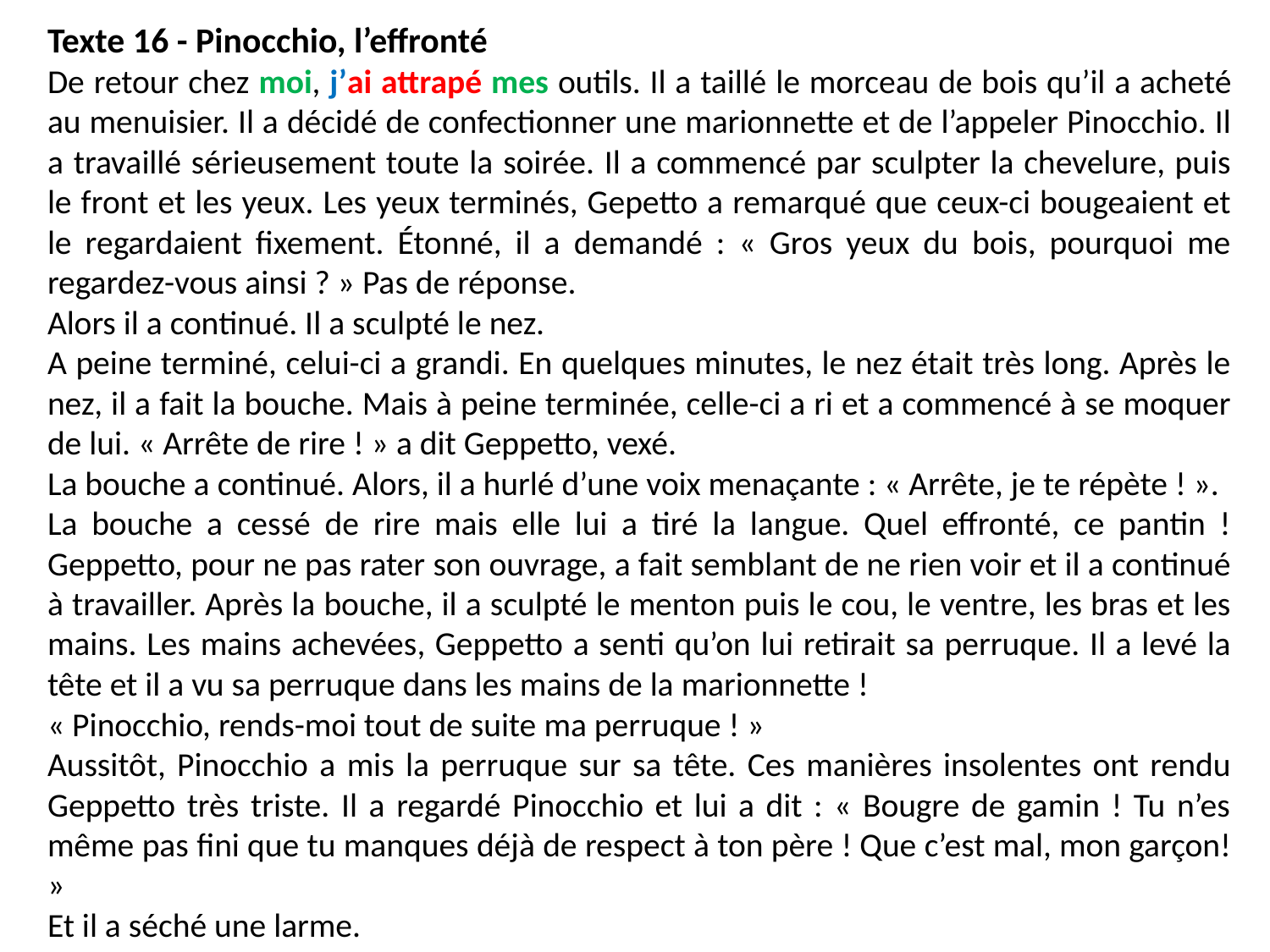

Texte 16 - Pinocchio, l’effronté
De retour chez moi, j’ai attrapé mes outils. Il a taillé le morceau de bois qu’il a acheté au menuisier. Il a décidé de confectionner une marionnette et de l’appeler Pinocchio. Il a travaillé sérieusement toute la soirée. Il a commencé par sculpter la chevelure, puis le front et les yeux. Les yeux terminés, Gepetto a remarqué que ceux-ci bougeaient et le regardaient fixement. Étonné, il a demandé : « Gros yeux du bois, pourquoi me regardez-vous ainsi ? » Pas de réponse.
Alors il a continué. Il a sculpté le nez.
A peine terminé, celui-ci a grandi. En quelques minutes, le nez était très long. Après le nez, il a fait la bouche. Mais à peine terminée, celle-ci a ri et a commencé à se moquer de lui. « Arrête de rire ! » a dit Geppetto, vexé.
La bouche a continué. Alors, il a hurlé d’une voix menaçante : « Arrête, je te répète ! ».
La bouche a cessé de rire mais elle lui a tiré la langue. Quel effronté, ce pantin ! Geppetto, pour ne pas rater son ouvrage, a fait semblant de ne rien voir et il a continué à travailler. Après la bouche, il a sculpté le menton puis le cou, le ventre, les bras et les mains. Les mains achevées, Geppetto a senti qu’on lui retirait sa perruque. Il a levé la tête et il a vu sa perruque dans les mains de la marionnette !
« Pinocchio, rends-moi tout de suite ma perruque ! »
Aussitôt, Pinocchio a mis la perruque sur sa tête. Ces manières insolentes ont rendu Geppetto très triste. Il a regardé Pinocchio et lui a dit : « Bougre de gamin ! Tu n’es même pas fini que tu manques déjà de respect à ton père ! Que c’est mal, mon garçon! »
Et il a séché une larme.